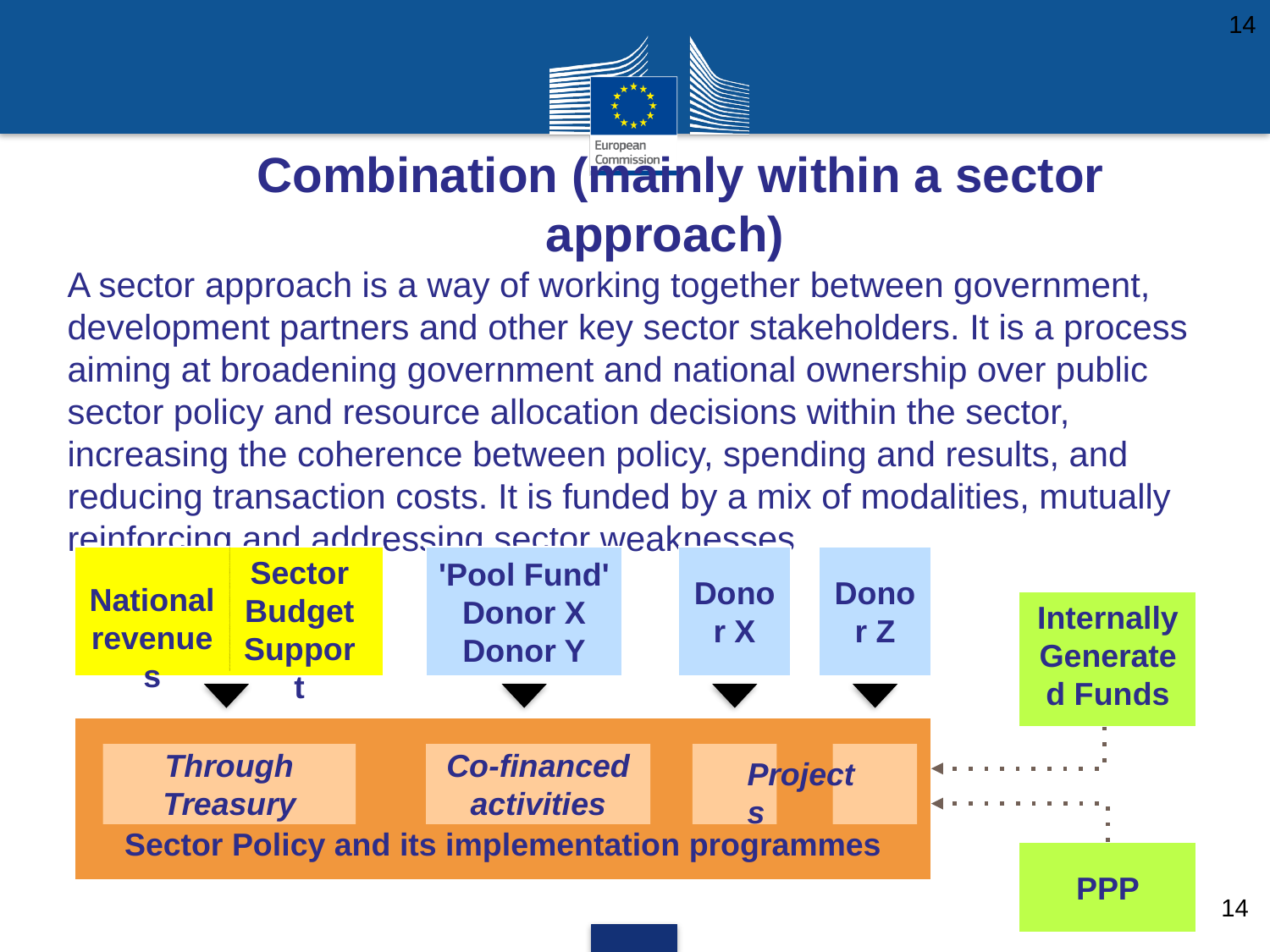

14

Combination (mainly within a sector approach)
A sector approach is a way of working together between government, development partners and other key sector stakeholders. It is a process aiming at broadening government and national ownership over public sector policy and resource allocation decisions within the sector, increasing the coherence between policy, spending and results, and reducing transaction costs. It is funded by a mix of modalities, mutually reinforcing and addressing sector weaknesses
Sector Budget Support

'Pool Fund'
Donor X
Donor Y
Donor X
Donor Z
National revenues

Internally Generated Funds

Through Treasury
Co-financed activities

Projects
Sector Policy and its implementation programmes
PPP
14